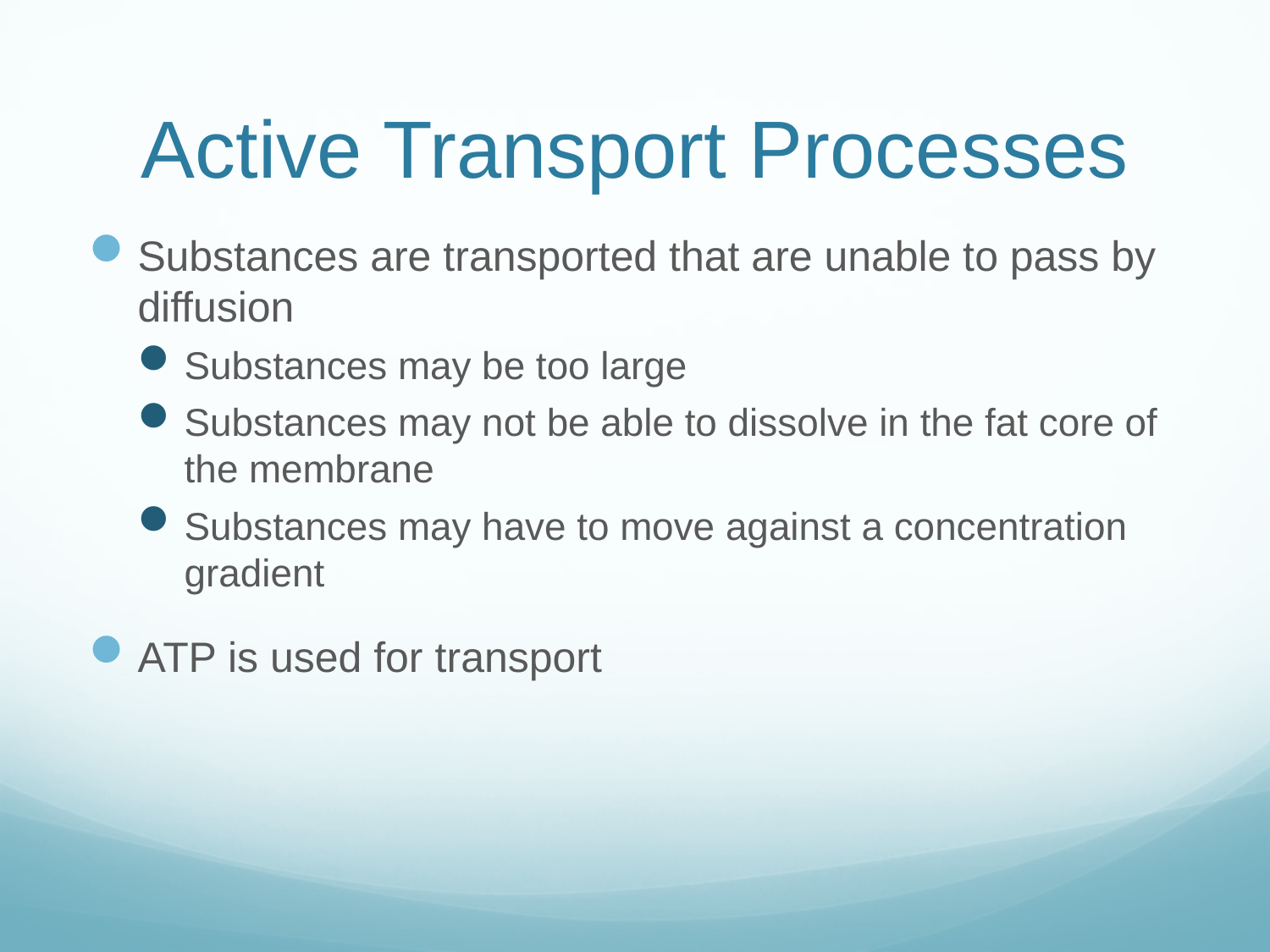

# Active Transport Processes
Substances are transported that are unable to pass by diffusion
Substances may be too large
Substances may not be able to dissolve in the fat core of the membrane
Substances may have to move against a concentration gradient
ATP is used for transport